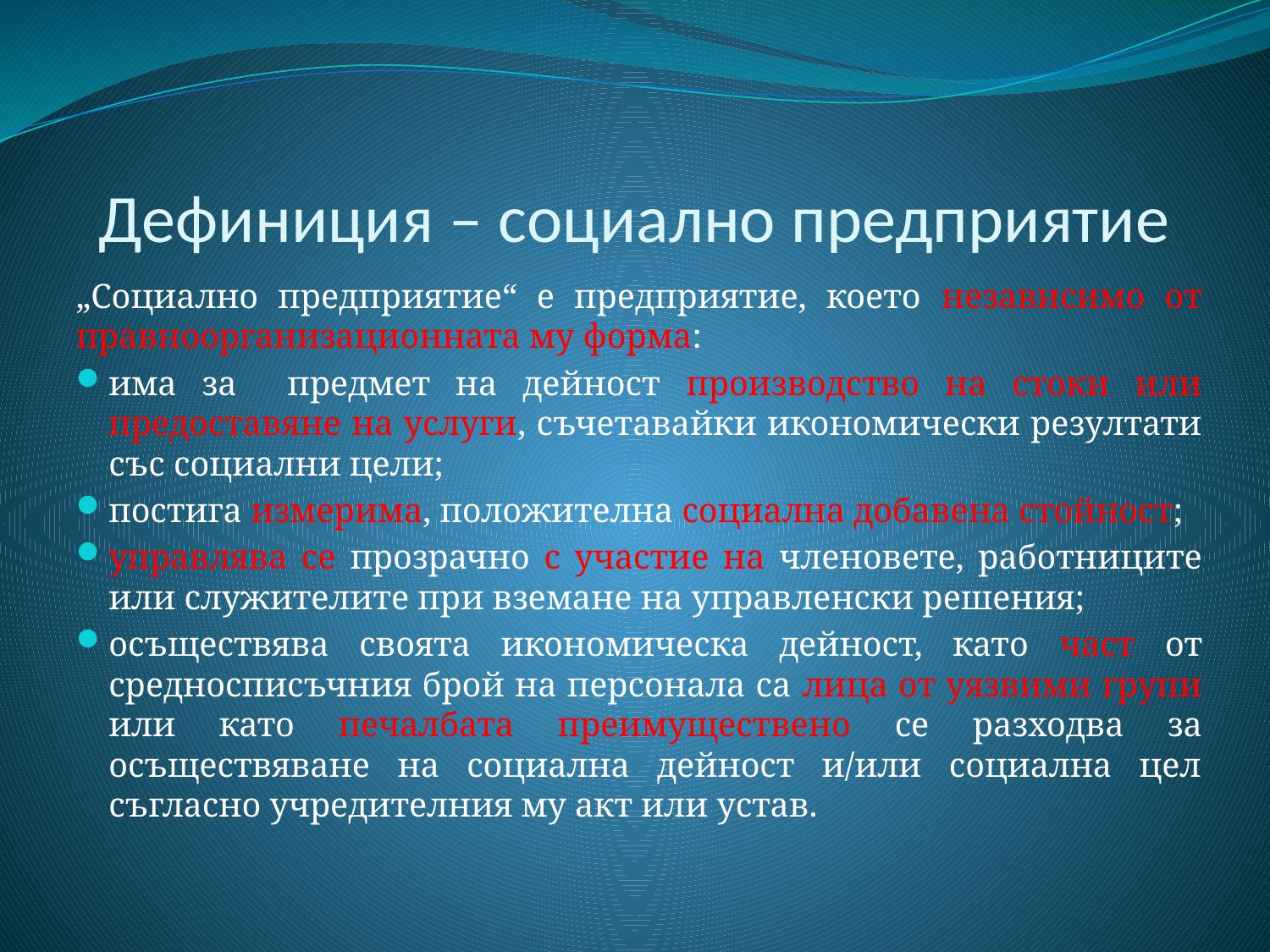

# Дефиниция – социално предприятие
„Социално предприятие“ е предприятие, което независимо от правноорганизационната му форма:
има за  предмет на дейност производство на стоки или предоставяне на услуги, съчетавайки икономически резултати със социални цели;
постига измерима, положителна социална добавена стойност;
управлява се прозрачно с участие на членовете, работниците или служителите при вземане на управленски решения;
осъществява своята икономическа дейност, като част от средносписъчния брой на персонала са лица от уязвими групи или като печалбата преимуществено се разходва за осъществяване на социална дейност и/или социална цел съгласно учредителния му акт или устав.